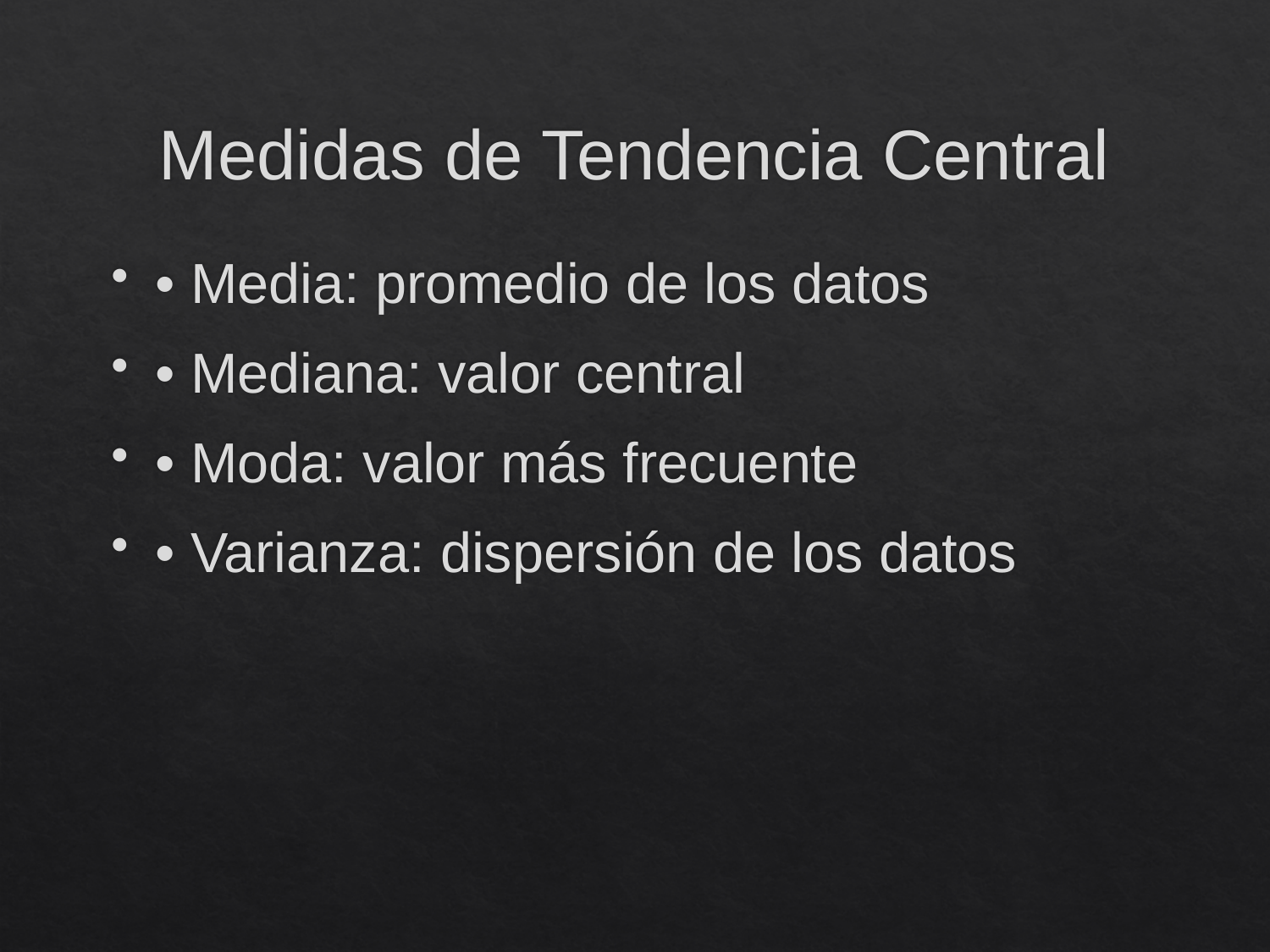

# Medidas de Tendencia Central
• Media: promedio de los datos
• Mediana: valor central
• Moda: valor más frecuente
• Varianza: dispersión de los datos